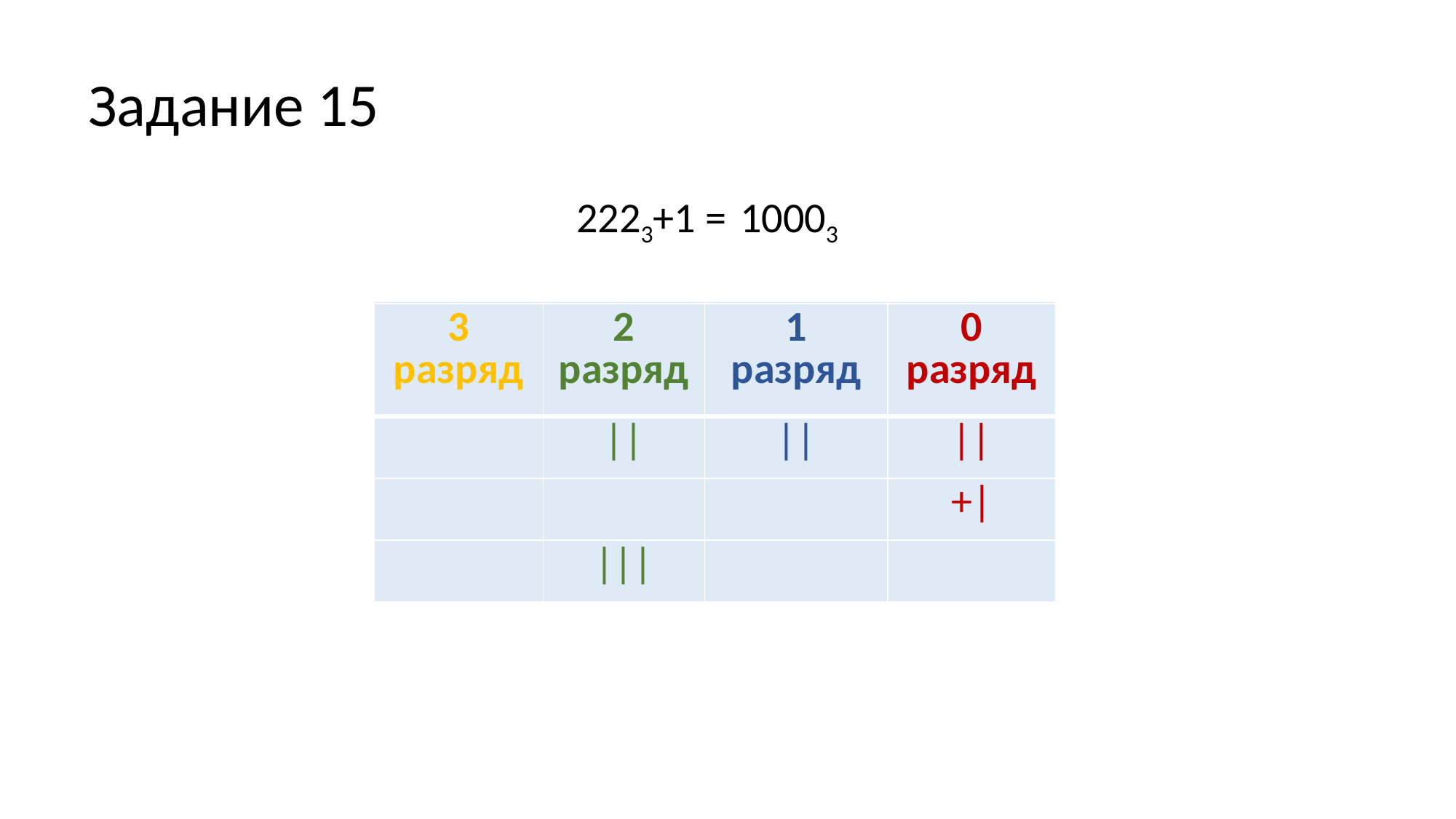

# Задание 15
2223+1 =
10003
| 3 разряд | 2 разряд | 1 разряд | 0 разряд |
| --- | --- | --- | --- |
|  | || | || | || |
|  |  |  | +| |
|  | || | ||| |  |
| 3 разряд | 2 разряд | 1 разряд | 0 разряд |
| --- | --- | --- | --- |
|  | || | || | || |
|  |  |  | +| |
|  | || | || | ||| |
| 3 разряд | 2 разряд | 1 разряд | 0 разряд |
| --- | --- | --- | --- |
|  | || | || | || |
|  |  |  | +| |
| | |  |  |  |
| 3 разряд | 2 разряд | 1 разряд | 0 разряд |
| --- | --- | --- | --- |
|  | || | || | || |
|  |  |  | +| |
|  | ||| |  |  |